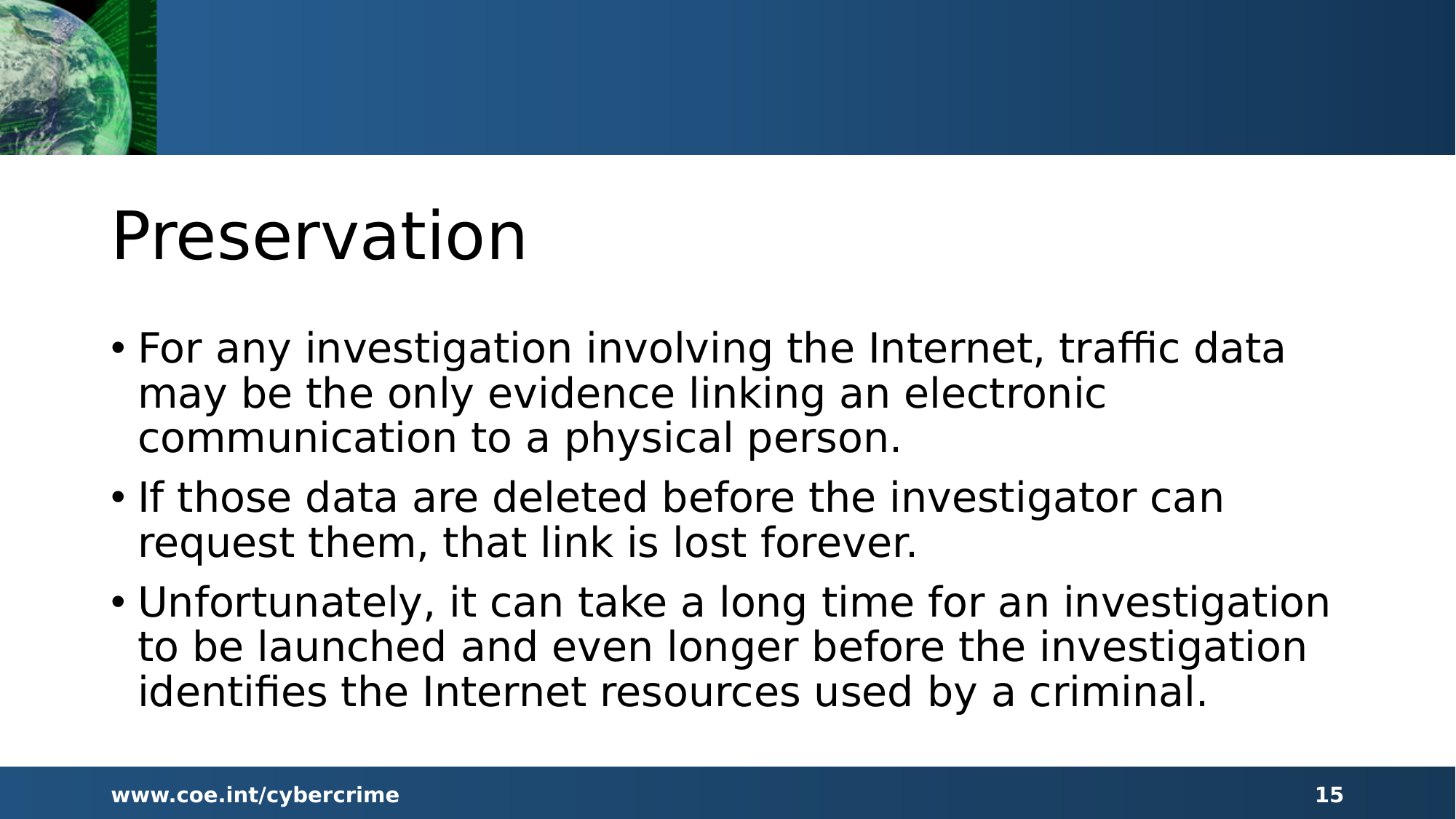

# Preservation
For any investigation involving the Internet, traffic data may be the only evidence linking an electronic communication to a physical person.
If those data are deleted before the investigator can request them, that link is lost forever.
Unfortunately, it can take a long time for an investigation to be launched and even longer before the investigation identifies the Internet resources used by a criminal.
www.coe.int/cybercrime
15